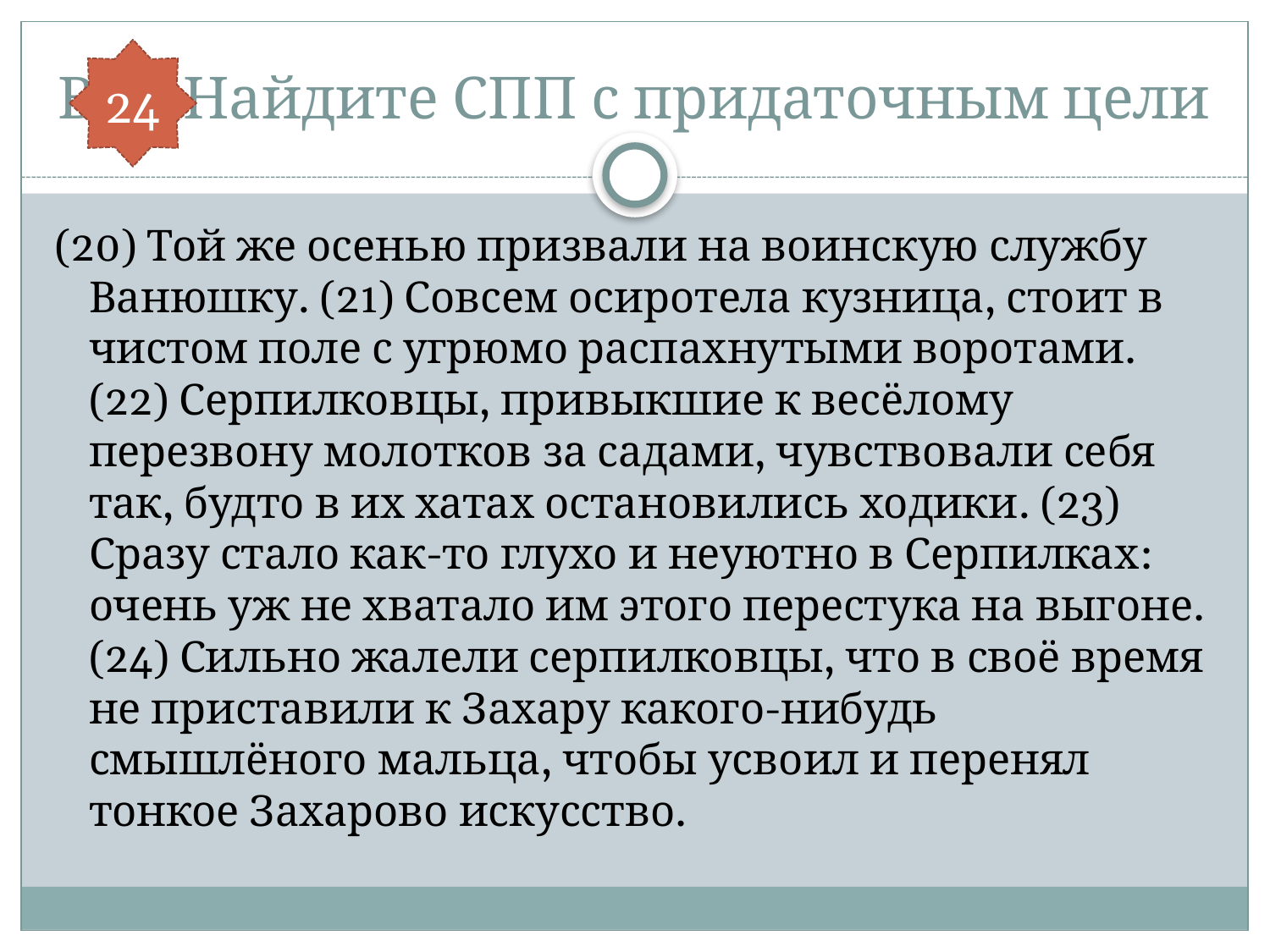

# В14. Найдите СПП с придаточным цели
24
(20) Той же осенью призвали на воинскую службу Ванюшку. (21) Совсем осиротела кузница, стоит в чистом поле с угрюмо распахнутыми воротами. (22) Серпилковцы, привыкшие к весёлому перезвону молотков за садами, чувствовали себя так, будто в их хатах остановились ходики. (23) Сразу стало как-то глухо и неуютно в Серпилках: очень уж не хватало им этого перестука на выгоне. (24) Сильно жалели серпилковцы, что в своё время не приставили к Захару какого-нибудь смышлёного мальца, чтобы усвоил и перенял тонкое Захарово искусство.